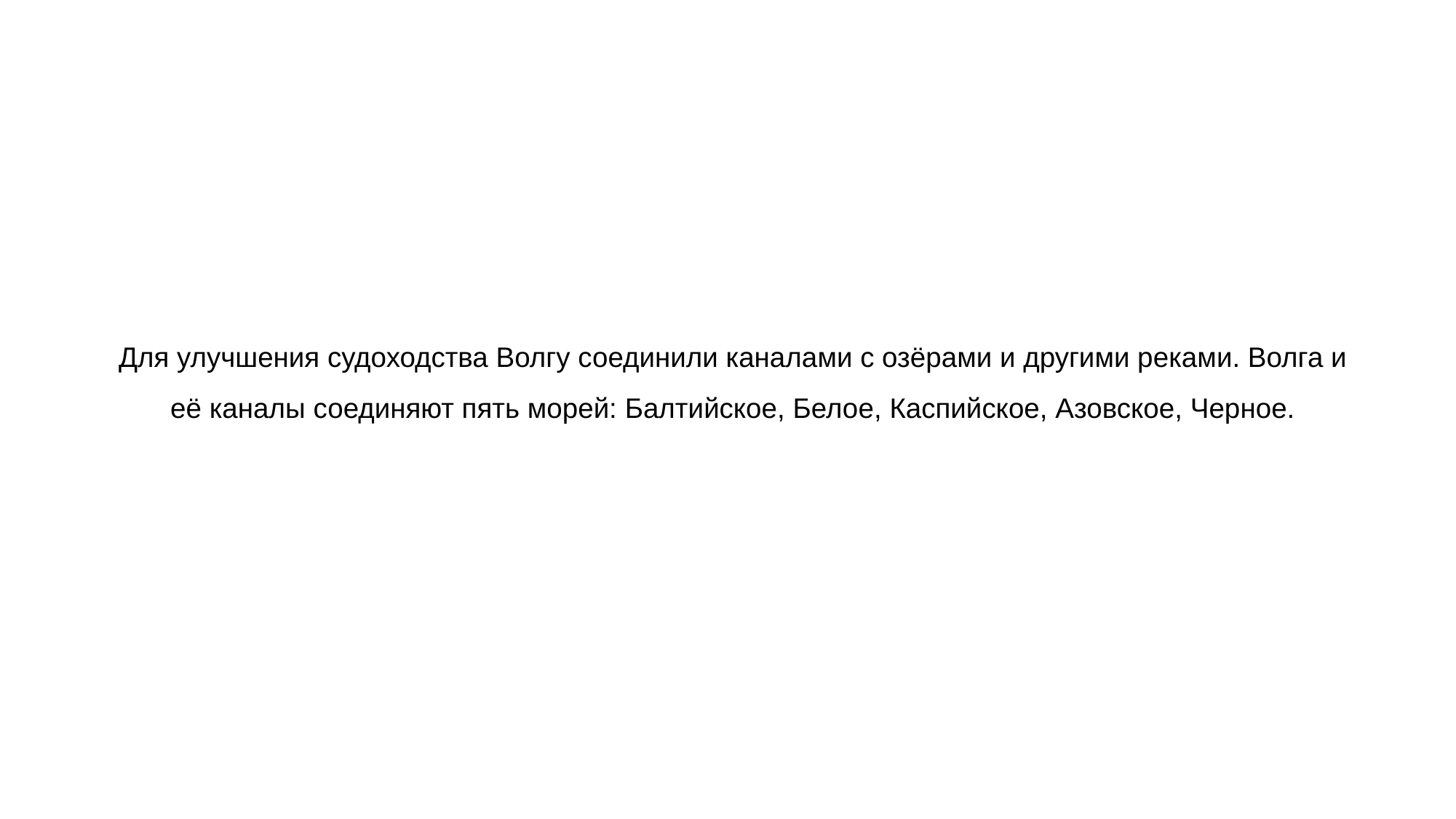

# Для улучшения судоходства Волгу соединили каналами с озёрами и другими реками. Волга и её каналы соединяют пять морей: Балтийское, Белое, Каспийское, Азовское, Черное.